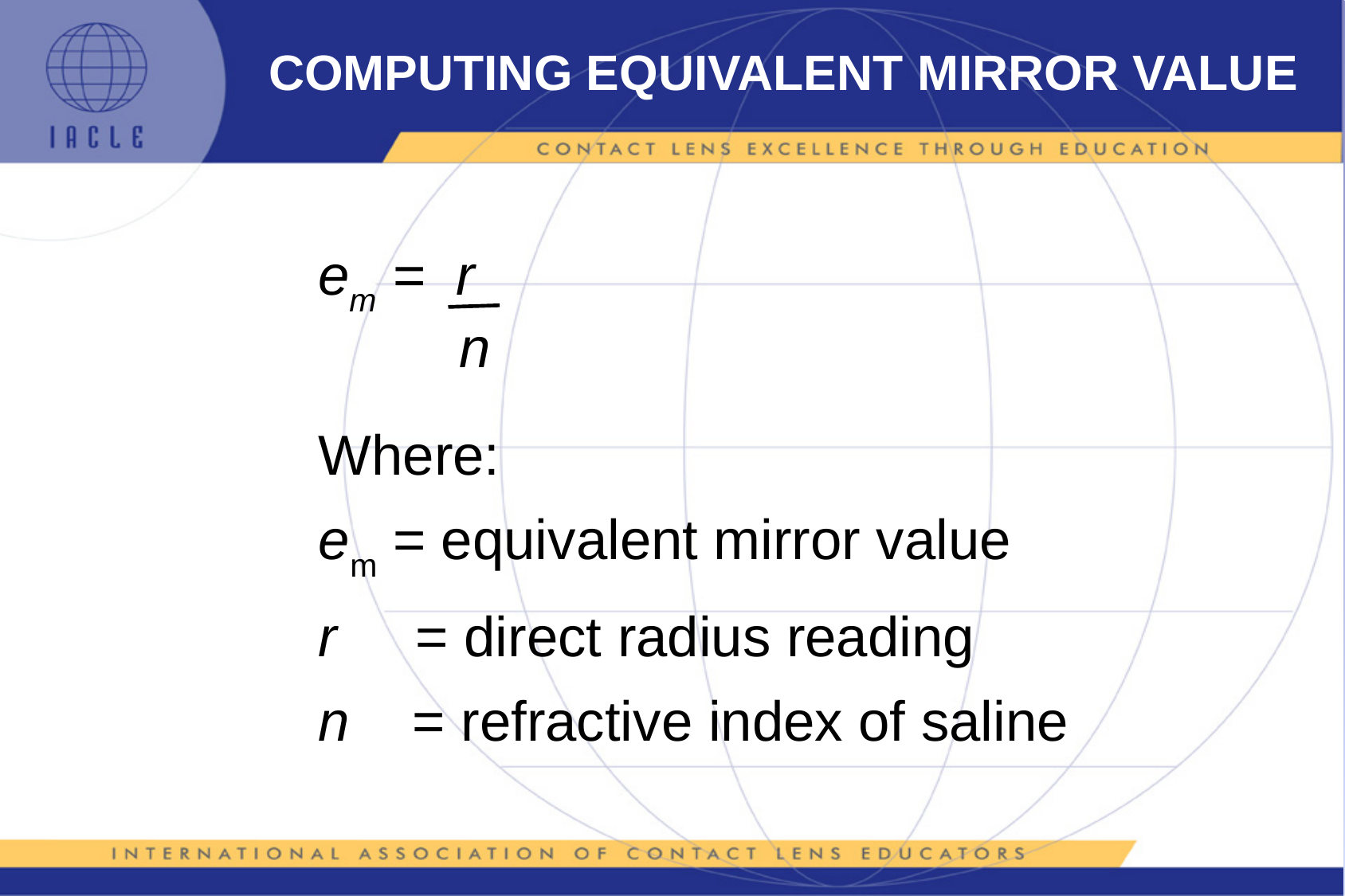

# COMPUTING EQUIVALENT MIRROR VALUE
em =  r
         n

Where:
em = equivalent mirror value
r     = direct radius reading
n    = refractive index of saline